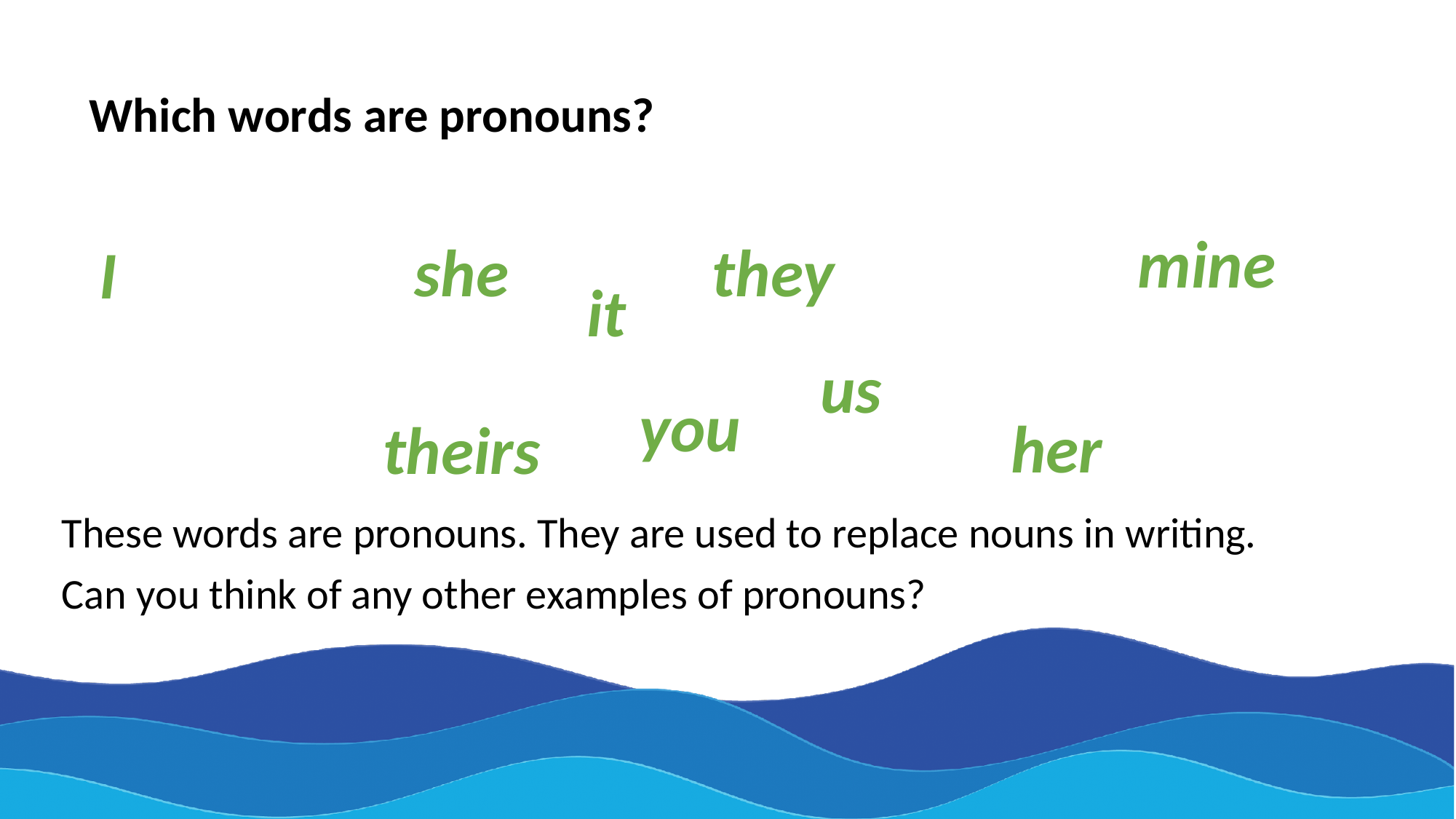

Which words are pronouns?
mine
they
she
I
it
us
you
her
theirs
These words are pronouns. They are used to replace nouns in writing.
Can you think of any other examples of pronouns?